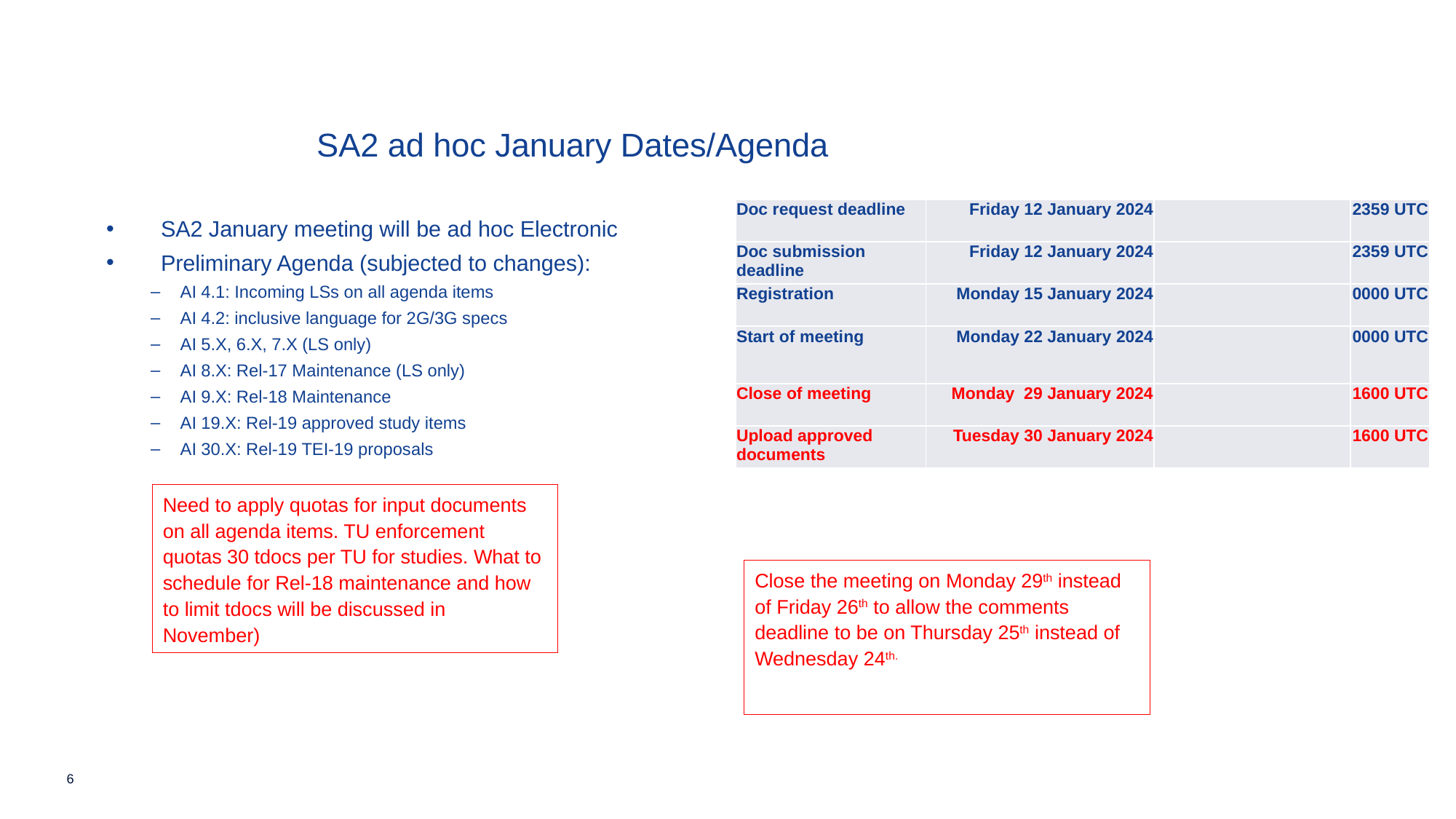

SA2 ad hoc January Dates/Agenda
| Doc request deadline | Friday 12 January 2024 |  | 2359 UTC |
| --- | --- | --- | --- |
| Doc submission deadline | Friday 12 January 2024 |  | 2359 UTC |
| Registration | Monday 15 January 2024 |  | 0000 UTC |
| Start of meeting | Monday 22 January 2024 |  | 0000 UTC |
| Close of meeting | Monday 29 January 2024 |  | 1600 UTC |
| Upload approved documents | Tuesday 30 January 2024 |  | 1600 UTC |
SA2 January meeting will be ad hoc Electronic
Preliminary Agenda (subjected to changes):
AI 4.1: Incoming LSs on all agenda items
AI 4.2: inclusive language for 2G/3G specs
AI 5.X, 6.X, 7.X (LS only)
AI 8.X: Rel-17 Maintenance (LS only)
AI 9.X: Rel-18 Maintenance
AI 19.X: Rel-19 approved study items
AI 30.X: Rel-19 TEI-19 proposals

Need to apply quotas for input documents on all agenda items. TU enforcement quotas 30 tdocs per TU for studies. What to schedule for Rel-18 maintenance and how to limit tdocs will be discussed in November)
Close the meeting on Monday 29th instead of Friday 26th to allow the comments deadline to be on Thursday 25th instead of Wednesday 24th.